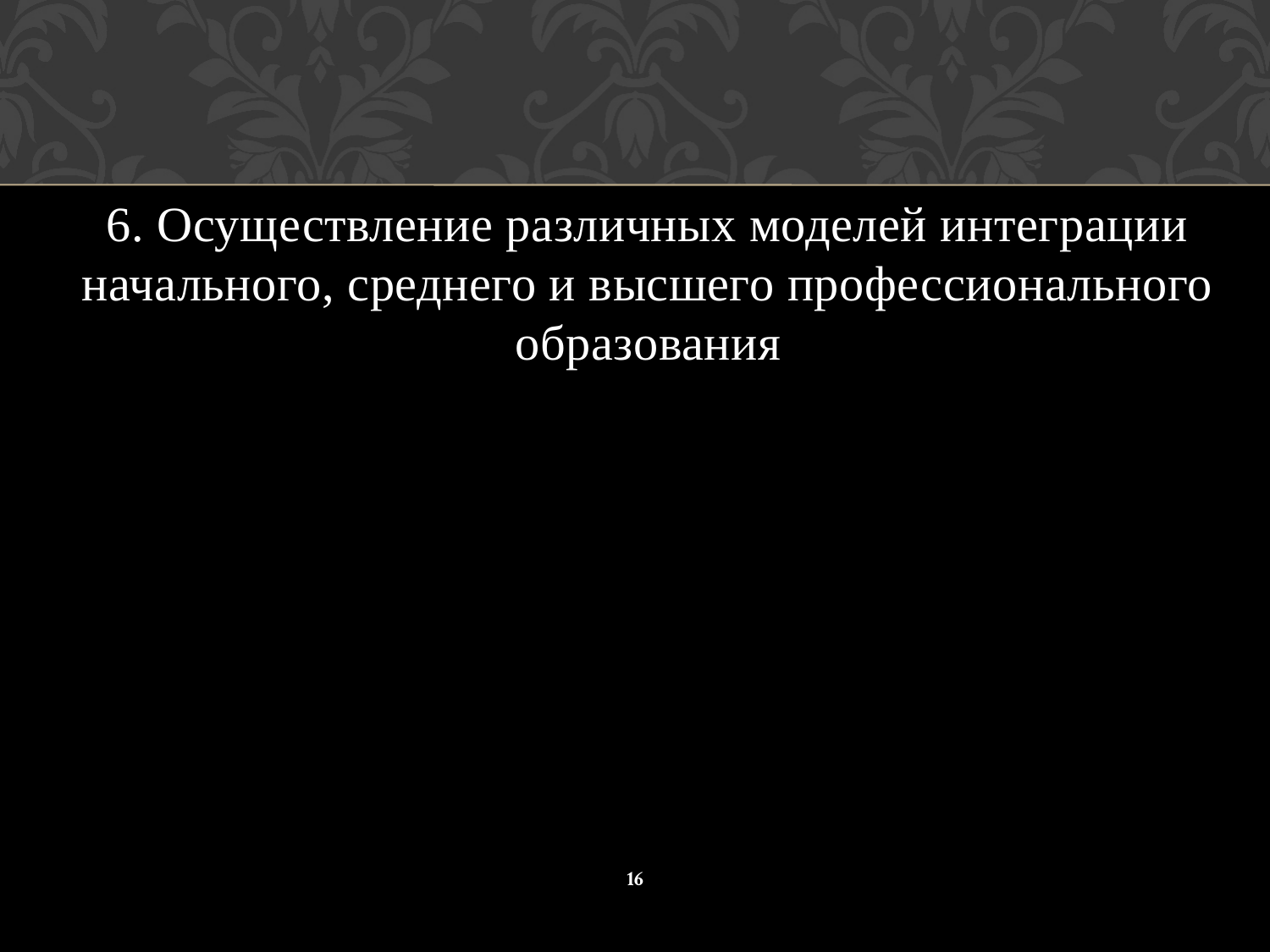

6. Осуществление различных моделей интеграции начального, среднего и высшего профессионального образования
16